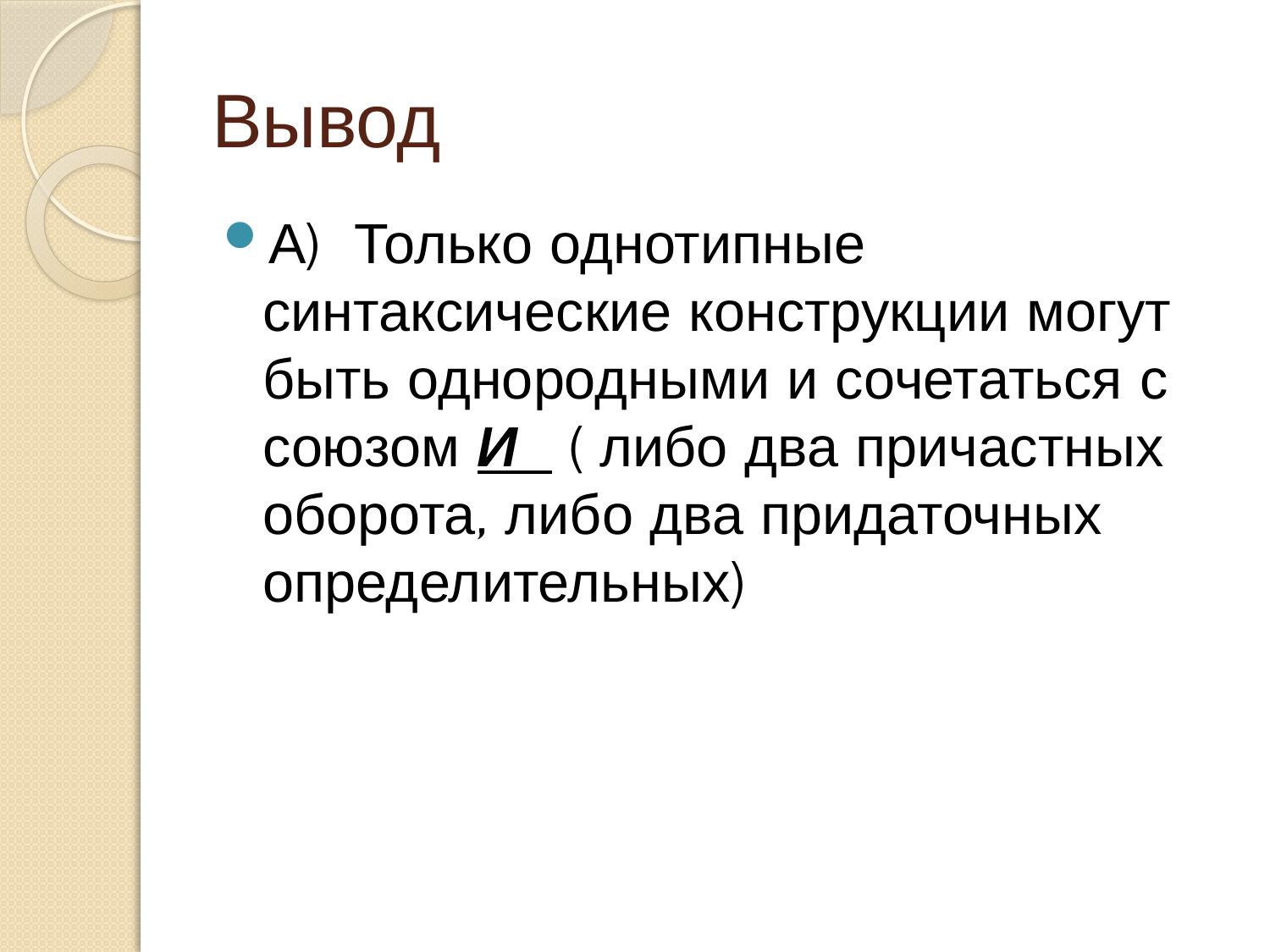

# Вывод
А)  Только однотипные синтаксические конструкции могут быть однородными и сочетаться с союзом И   ( либо два причастных оборота, либо два придаточных определительных)